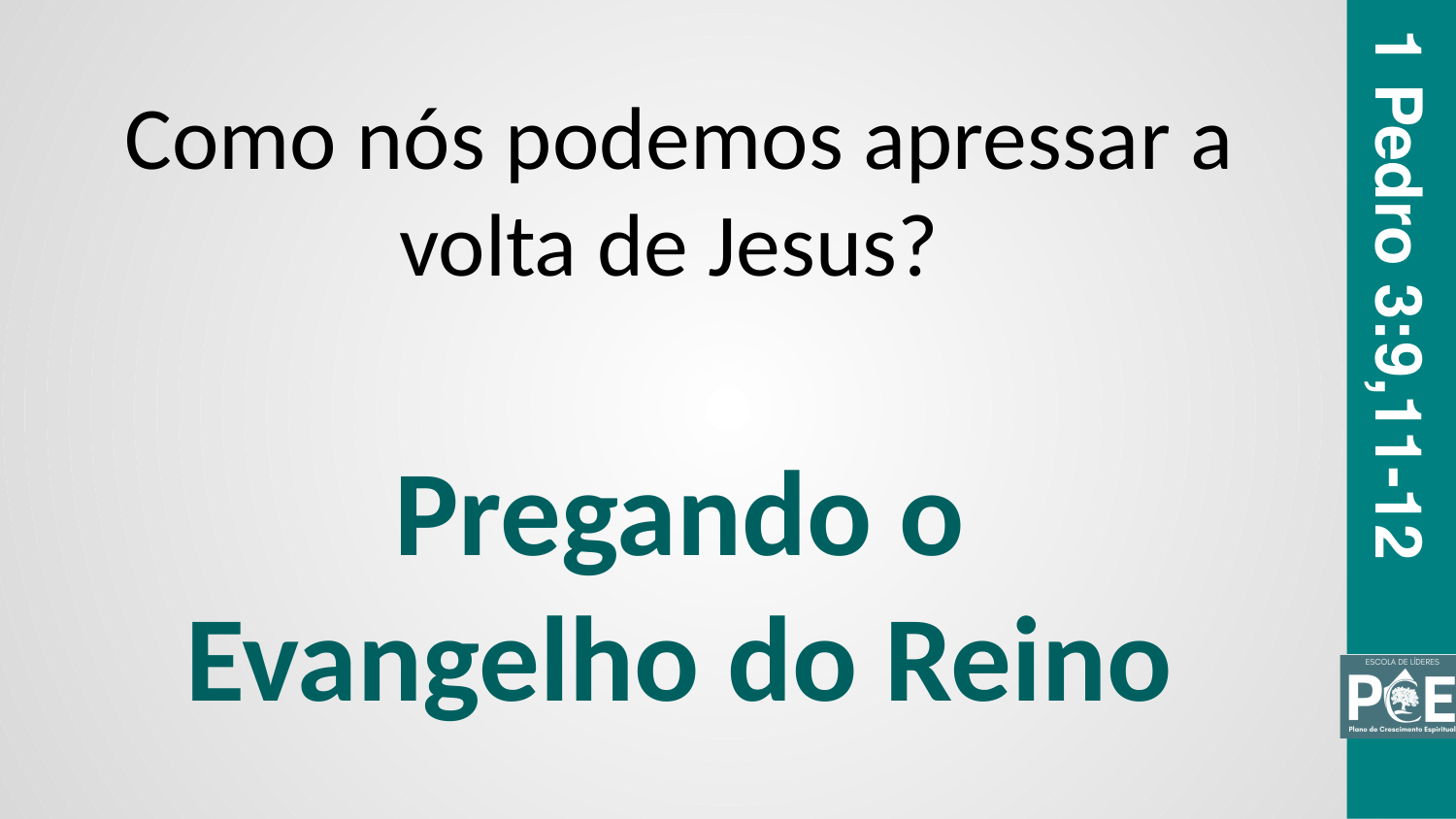

Como nós podemos apressar a volta de Jesus?
1 Pedro 3:9,11-12
Pregando o
Evangelho do Reino